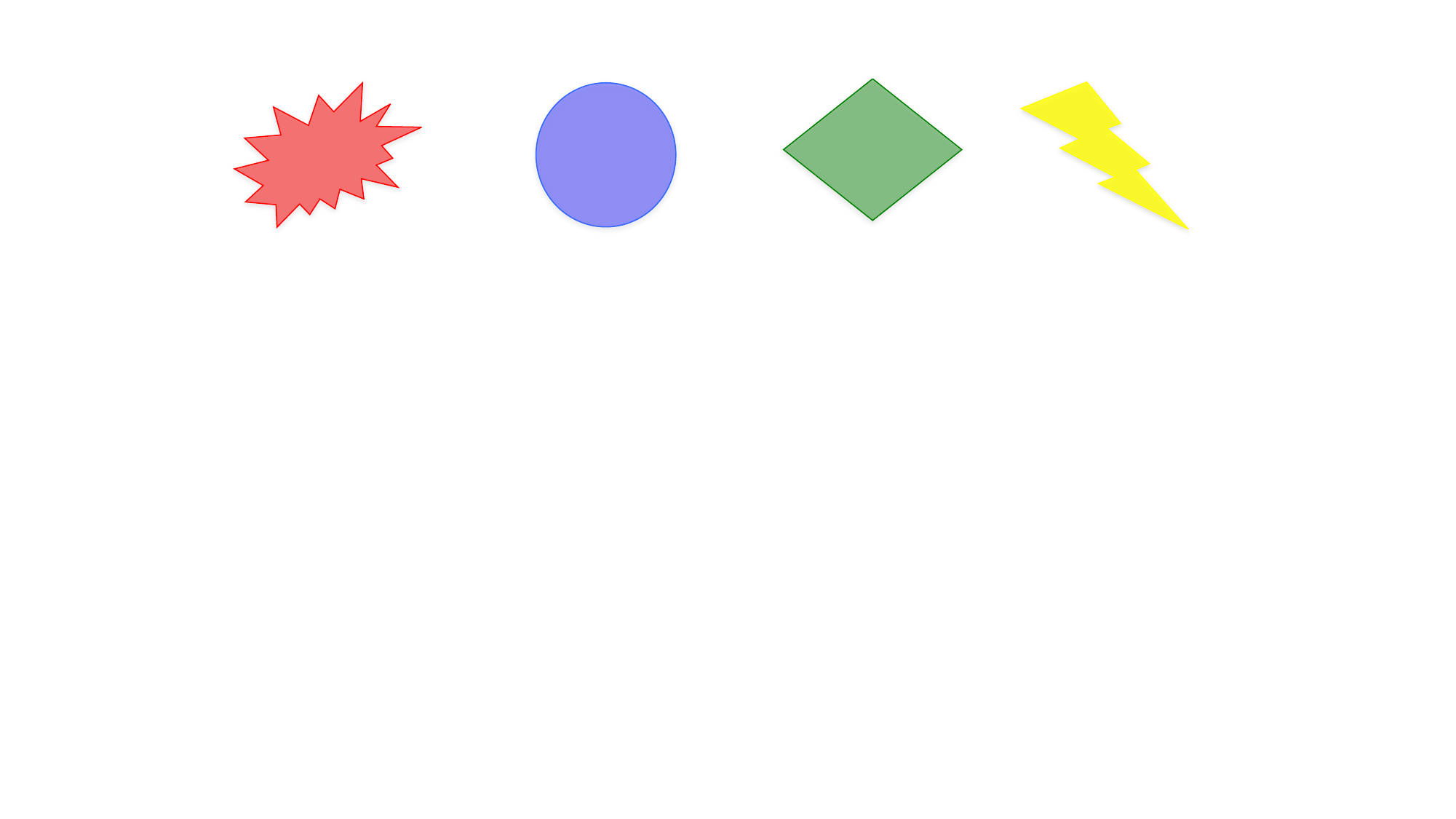

Corresponding
Alt-Interior

Alt-Exterior
Vertical
Corresponding
Alt-Interior
Alt-Exterior
Vertical
Corresponding
Alt-Interior
Alt-Exterior
Vertical
Corresponding
Alt-Interior
Alt-Exterior
Vertical
Corresponding
Alt-Interior
Alt-Exterior
Vertical
Corresponding
Alt-Interior
Alt-Exterior
Vertical
Alt-Exterior
Vertical